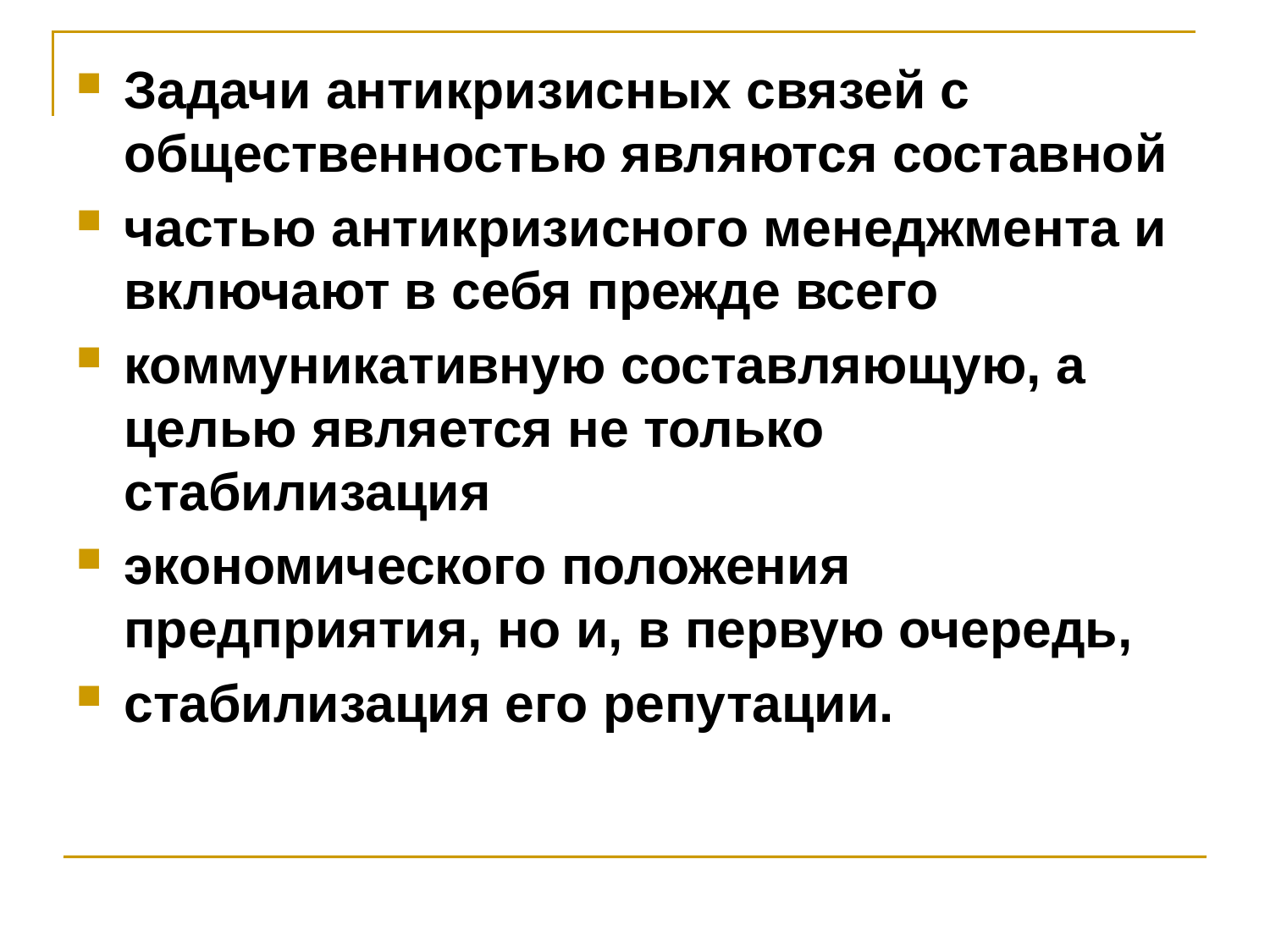

Задачи антикризисных связей с общественностью являются составной
частью антикризисного менеджмента и включают в себя прежде всего
коммуникативную составляющую, а целью является не только стабилизация
экономического положения предприятия, но и, в первую очередь,
стабилизация его репутации.